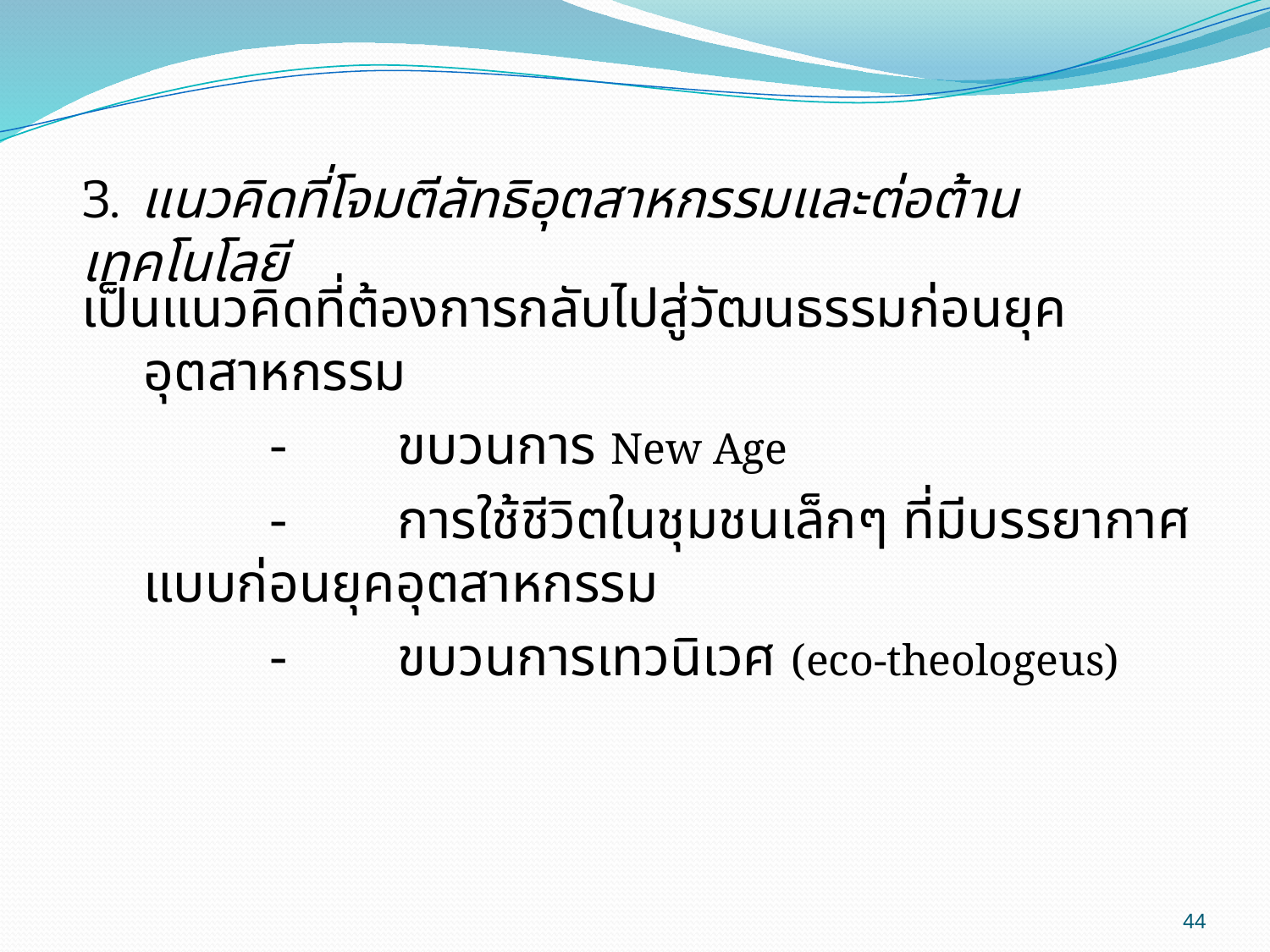

3.  แนวคิดที่โจมตีลัทธิอุตสาหกรรมและต่อต้านเทคโนโลยี
เป็นแนวคิดที่ต้องการกลับไปสู่วัฒนธรรมก่อนยุคอุตสาหกรรม
		-	ขบวนการ New Age
		-	การใช้ชีวิตในชุมชนเล็กๆ ที่มีบรรยากาศแบบก่อนยุคอุตสาหกรรม
		-	ขบวนการเทวนิเวศ (eco-theologeus)
44